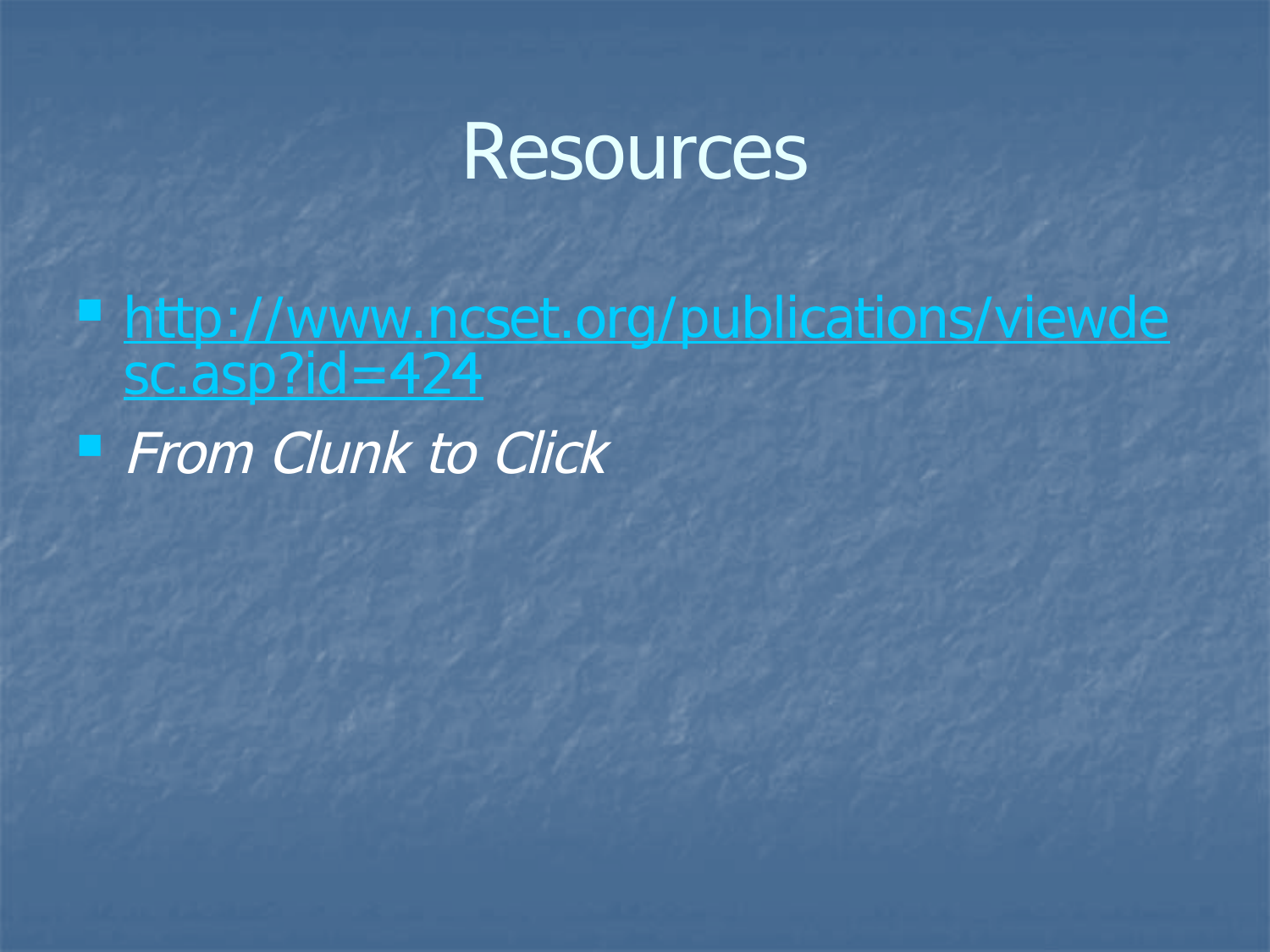

# Resources
http://www.ncset.org/publications/viewdesc.asp?id=424
From Clunk to Click